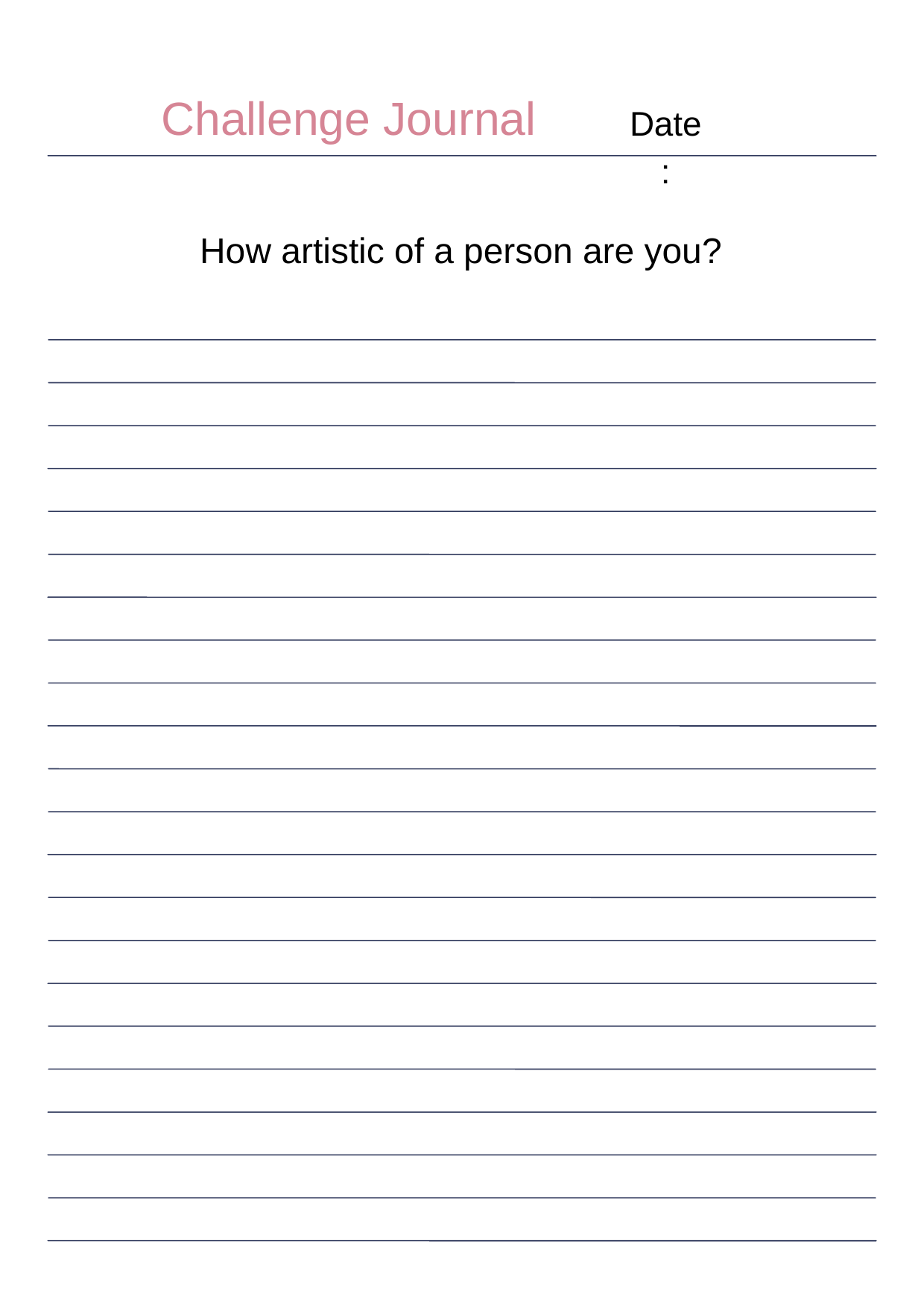

Challenge Journal
Date:

How artistic of a person are you?